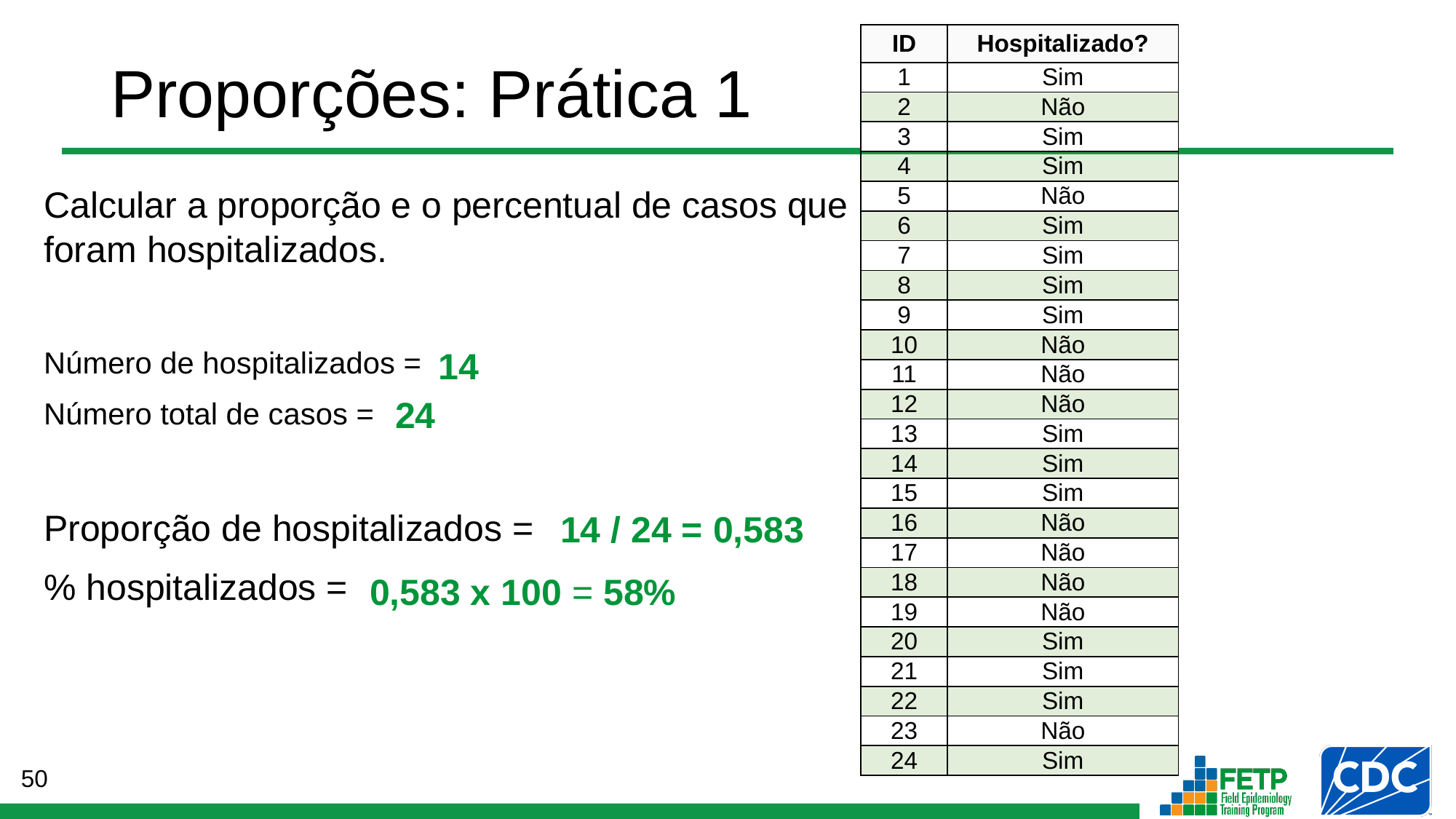

| ID | Hospitalizado? |
| --- | --- |
| 1 | Sim |
| 2 | Não |
| 3 | Sim |
| 4 | Sim |
| 5 | Não |
| 6 | Sim |
| 7 | Sim |
| 8 | Sim |
| 9 | Sim |
| 10 | Não |
| 11 | Não |
| 12 | Não |
| 13 | Sim |
| 14 | Sim |
| 15 | Sim |
| 16 | Não |
| 17 | Não |
| 18 | Não |
| 19 | Não |
| 20 | Sim |
| 21 | Sim |
| 22 | Sim |
| 23 | Não |
| 24 | Sim |
# Proporções: Prática 1
Calcular a proporção e o percentual de casos que foram hospitalizados.

Número de hospitalizados =
Número total de casos =

Proporção de hospitalizados =
% hospitalizados =

14
24
14 / 24 = 0,583
0,583 x 100 = 58%